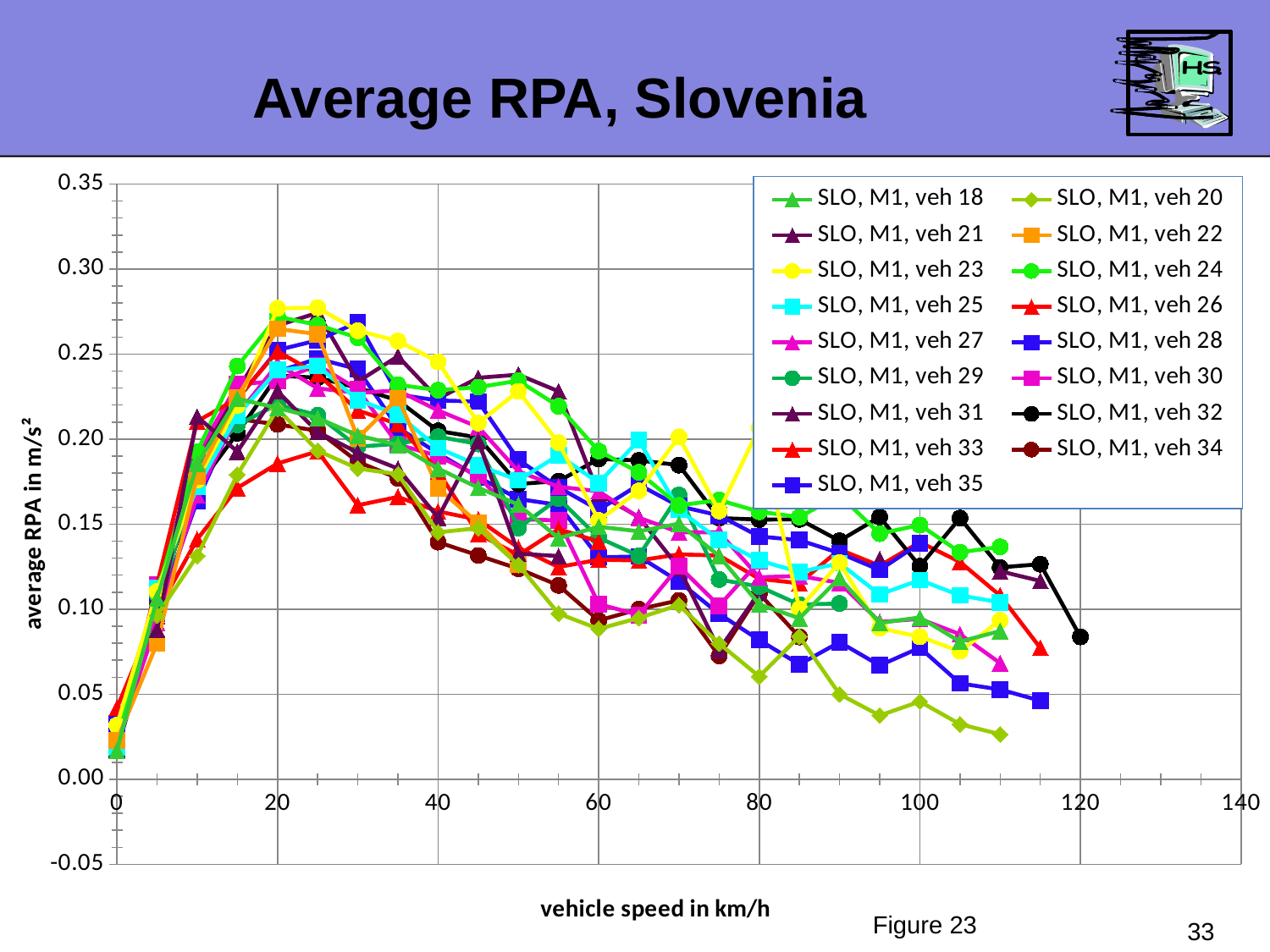

Average RPA, Slovenia

### Chart

| Category | SLO, M1, veh 18 | SLO, M1, veh 20 | SLO, M1, veh 21 | SLO, M1, veh 22 | SLO, M1, veh 23 | SLO, M1, veh 24 | SLO, M1, veh 25 | SLO, M1, veh 26 | SLO, M1, veh 27 | SLO, M1, veh 28 | SLO, M1, veh 29 | SLO, M1, veh 30 | SLO, M1, veh 31 | SLO, M1, veh 32 | SLO, M1, veh 33 | SLO, M1, veh 34 | SLO, M1, veh 35 |
|---|---|---|---|---|---|---|---|---|---|---|---|---|---|---|---|---|---|

Figure 23
33